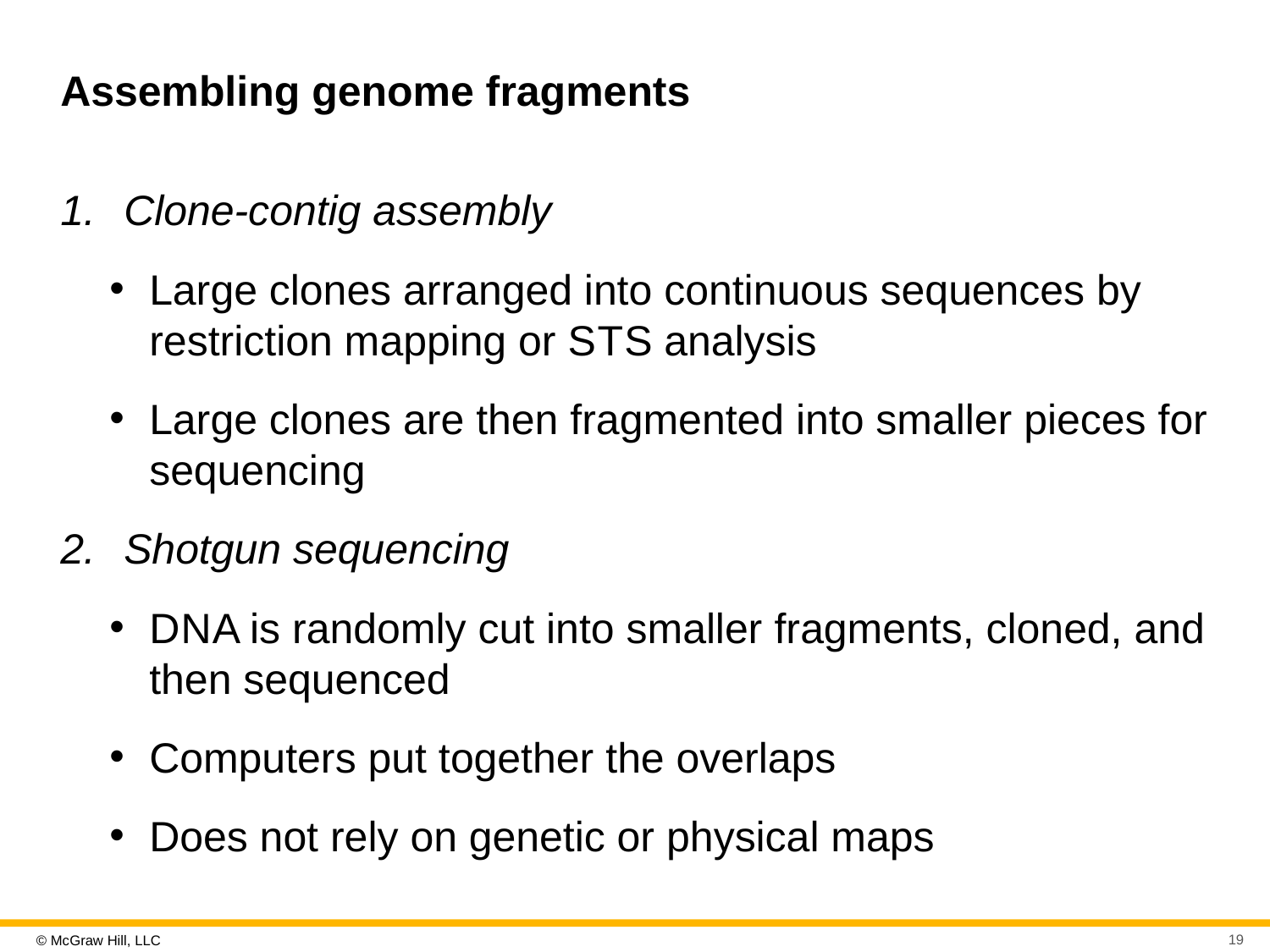

# Assembling genome fragments
Clone-contig assembly
Large clones arranged into continuous sequences by restriction mapping or S T S analysis
Large clones are then fragmented into smaller pieces for sequencing
Shotgun sequencing
D N A is randomly cut into smaller fragments, cloned, and then sequenced
Computers put together the overlaps
Does not rely on genetic or physical maps
19